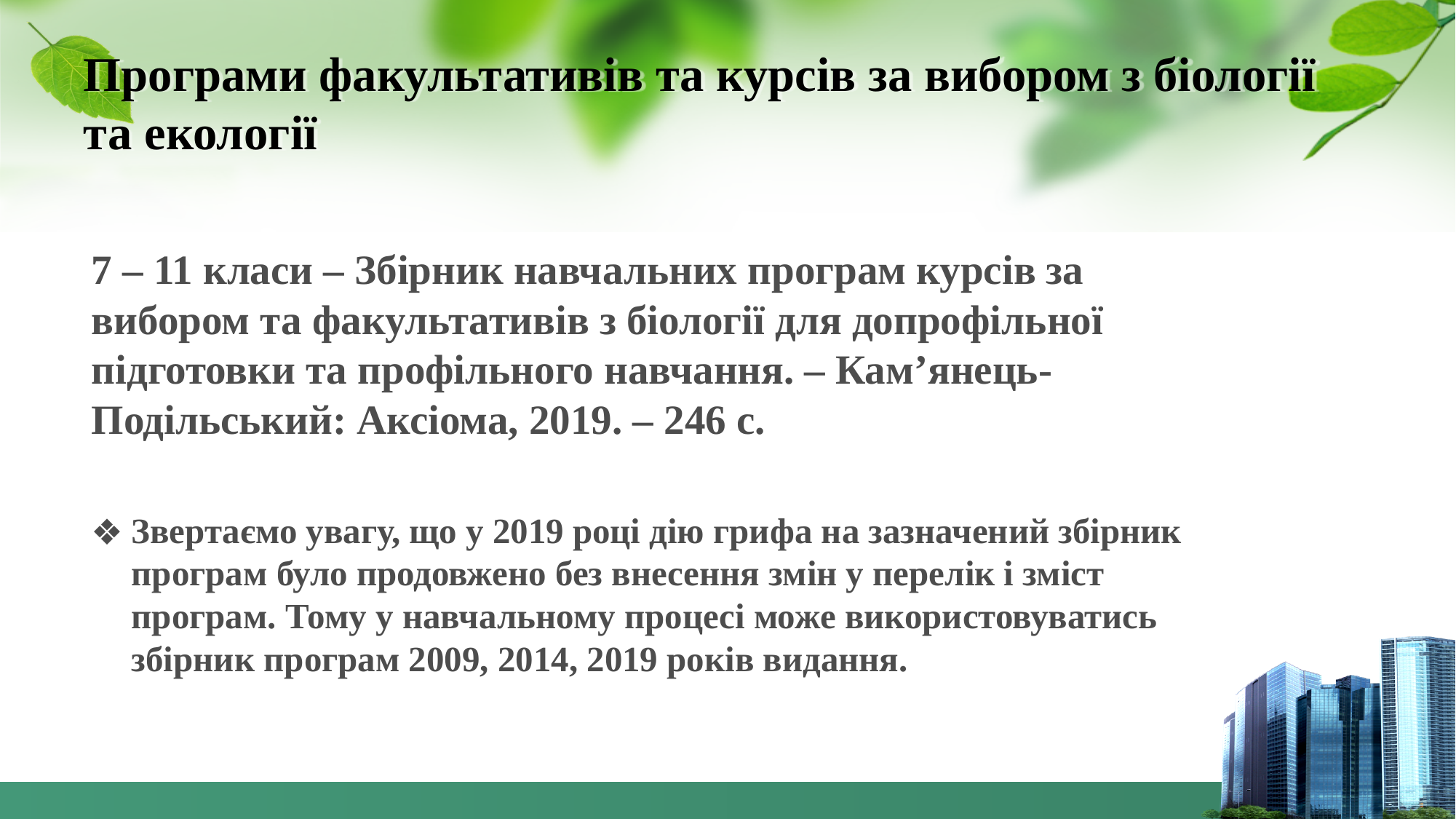

# Програми факультативів та курсів за вибором з біології та екології
7 – 11 класи – Збірник навчальних програм курсів за вибором та факультативів з біології для допрофільної підготовки та профільного навчання. – Кам’янець-Подільський: Аксіома, 2019. – 246 с.

Звертаємо увагу, що у 2019 році дію грифа на зазначений збірник програм було продовжено без внесення змін у перелік і зміст програм. Тому у навчальному процесі може використовуватись збірник програм 2009, 2014, 2019 років видання.